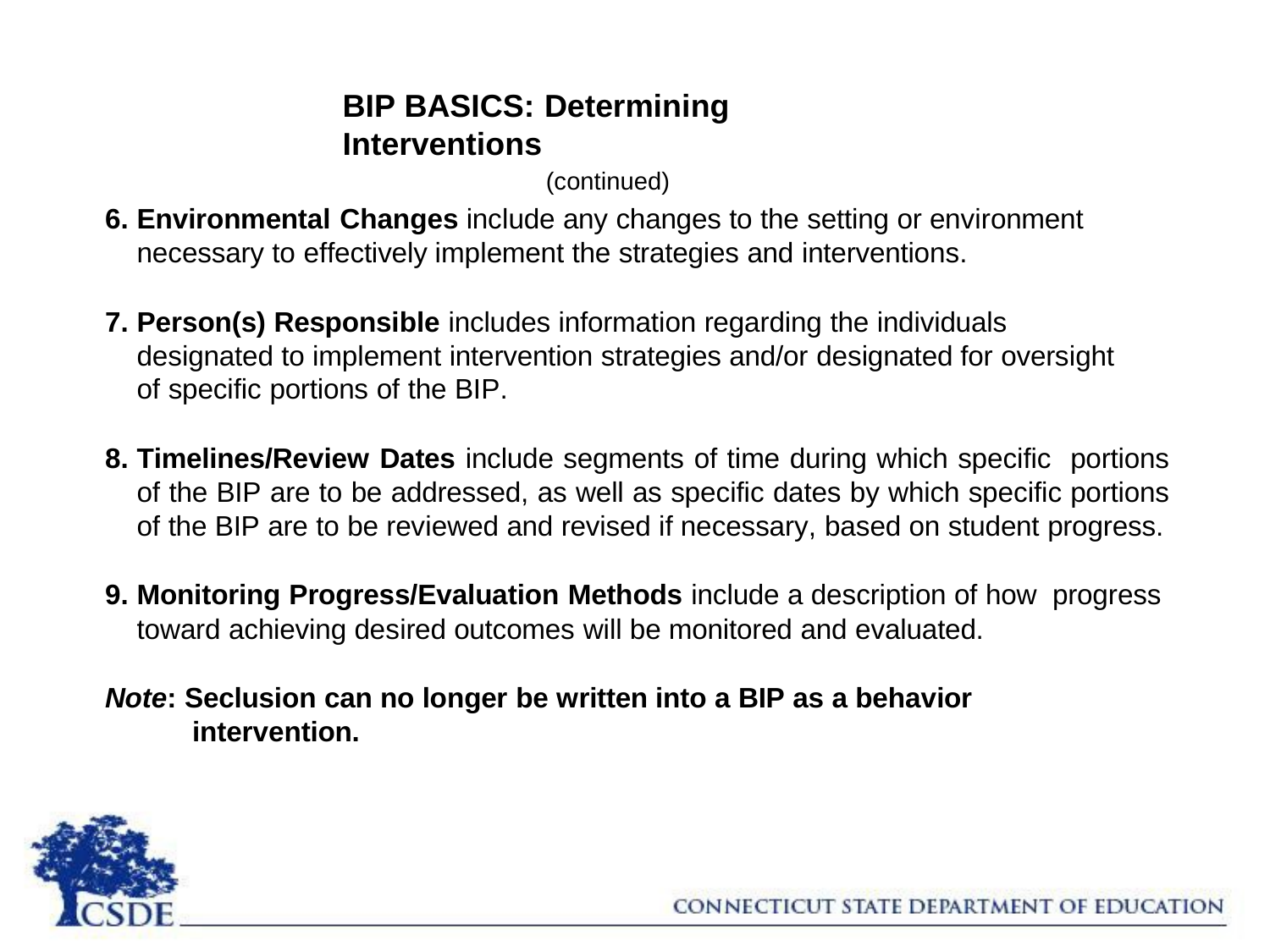

BIP BASICS: Determining Interventions
(continued)
Environmental Changes include any changes to the setting or environment
necessary to effectively implement the strategies and interventions.

Person(s) Responsible includes information regarding the individuals designated to implement intervention strategies and/or designated for oversight of specific portions of the BIP.

Timelines/Review Dates include segments of time during which specific  portions of the BIP are to be addressed, as well as specific dates by which specific portions of the BIP are to be reviewed and revised if necessary, based on student progress.

Monitoring Progress/Evaluation Methods include a description of how  progress toward achieving desired outcomes will be monitored and evaluated.

Note: Seclusion can no longer be written into a BIP as a behavior intervention.